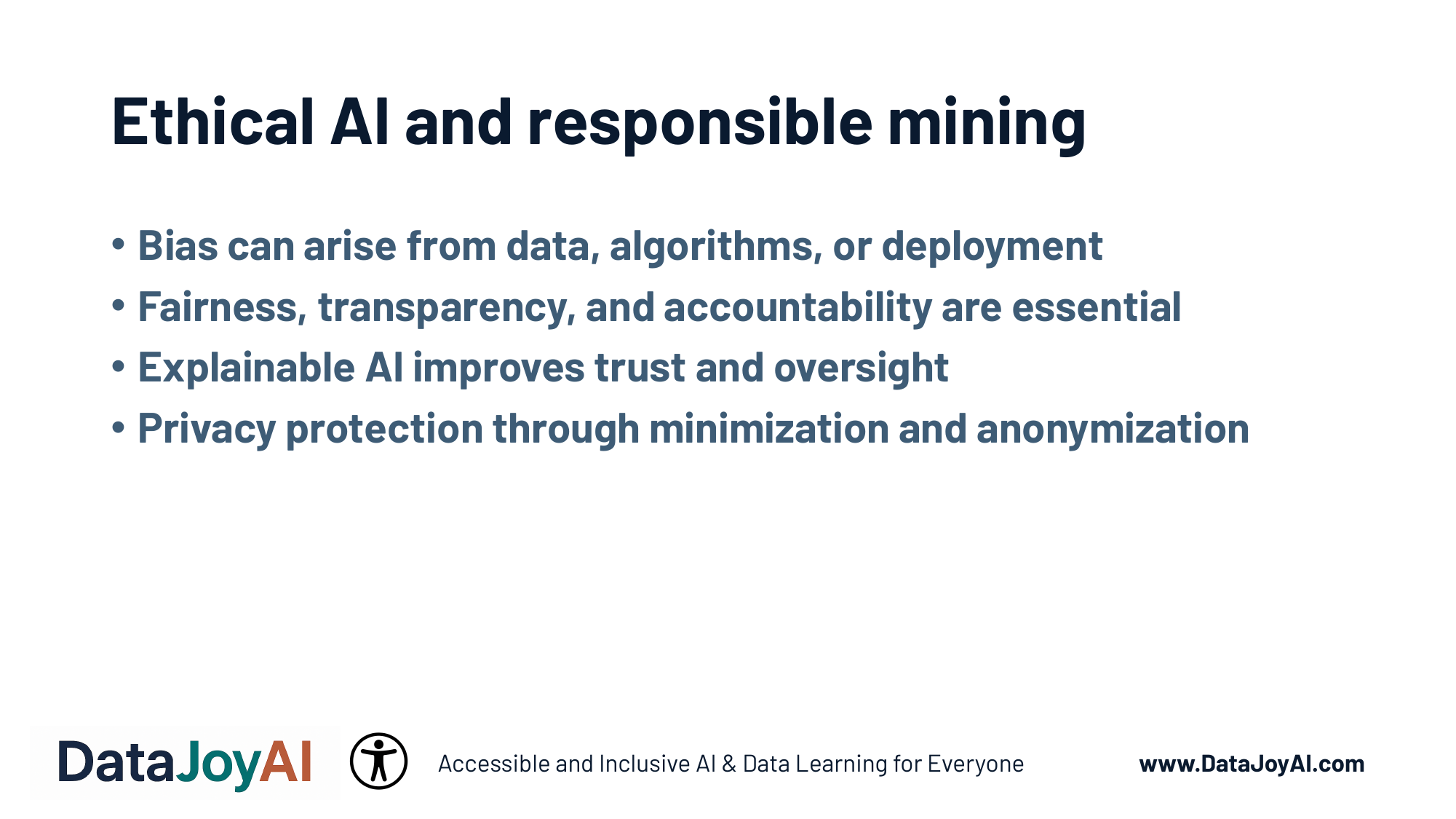

# Ethical AI and responsible mining
Bias can arise from data, algorithms, or deployment
Fairness, transparency, and accountability are essential
Explainable AI improves trust and oversight
Privacy protection through minimization and anonymization